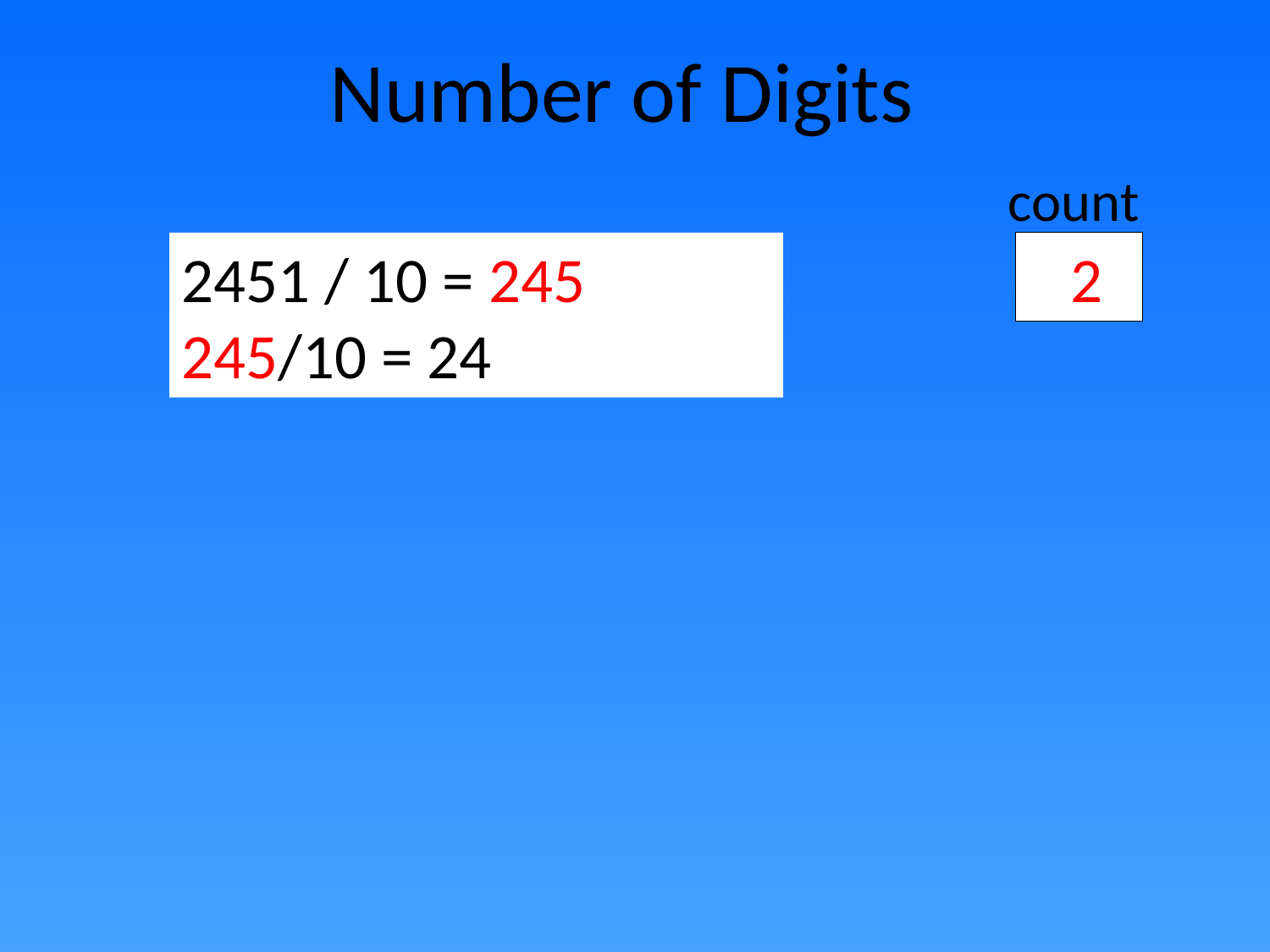

Number of Digits
count
2451 / 10 = 245
245/10 = 24
 2